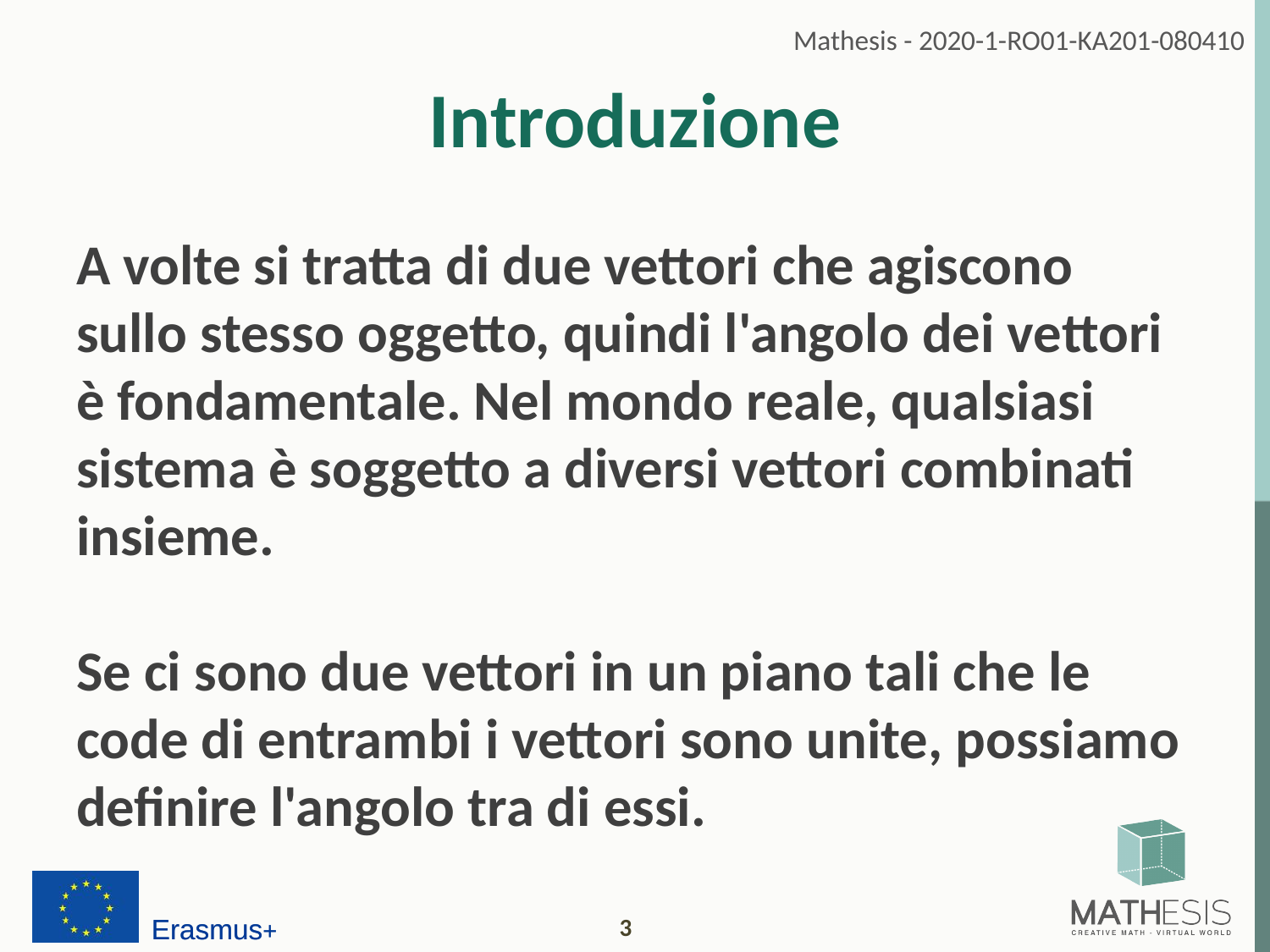

# Introduzione
A volte si tratta di due vettori che agiscono sullo stesso oggetto, quindi l'angolo dei vettori è fondamentale. Nel mondo reale, qualsiasi sistema è soggetto a diversi vettori combinati insieme.

Se ci sono due vettori in un piano tali che le code di entrambi i vettori sono unite, possiamo definire l'angolo tra di essi.